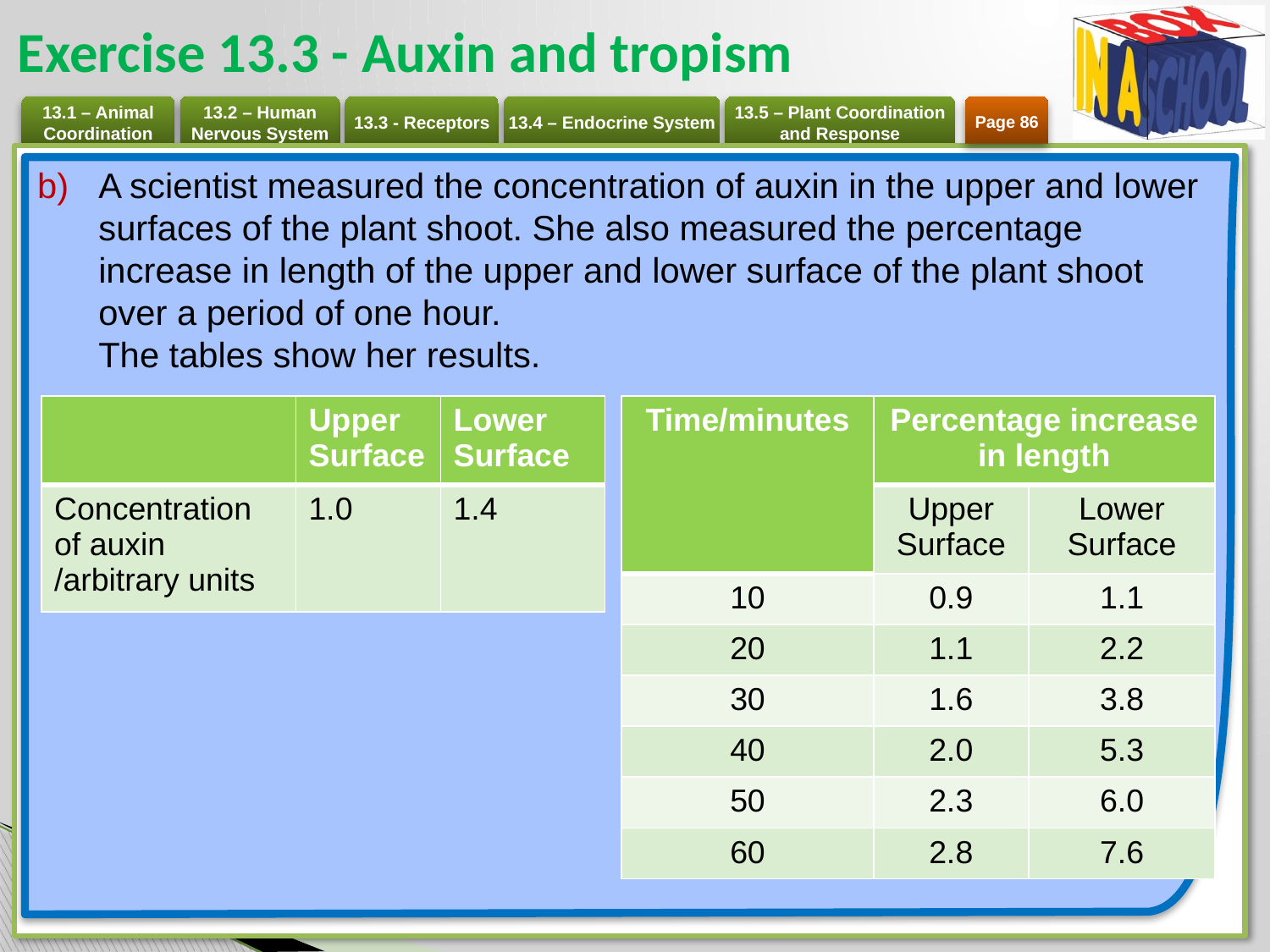

# Exercise 13.3 - Auxin and tropism
Page 86
A scientist measured the concentration of auxin in the upper and lower surfaces of the plant shoot. She also measured the percentage increase in length of the upper and lower surface of the plant shoot over a period of one hour.
The tables show her results.
|  | Upper Surface | Lower Surface |
| --- | --- | --- |
| Concentration of auxin /arbitrary units | 1.0 | 1.4 |
| Time/minutes | Percentage increase in length |  |
| --- | --- | --- |
|  | Upper Surface | Lower Surface |
| 10 | 0.9 | 1.1 |
| 20 | 1.1 | 2.2 |
| 30 | 1.6 | 3.8 |
| 40 | 2.0 | 5.3 |
| 50 | 2.3 | 6.0 |
| 60 | 2.8 | 7.6 |